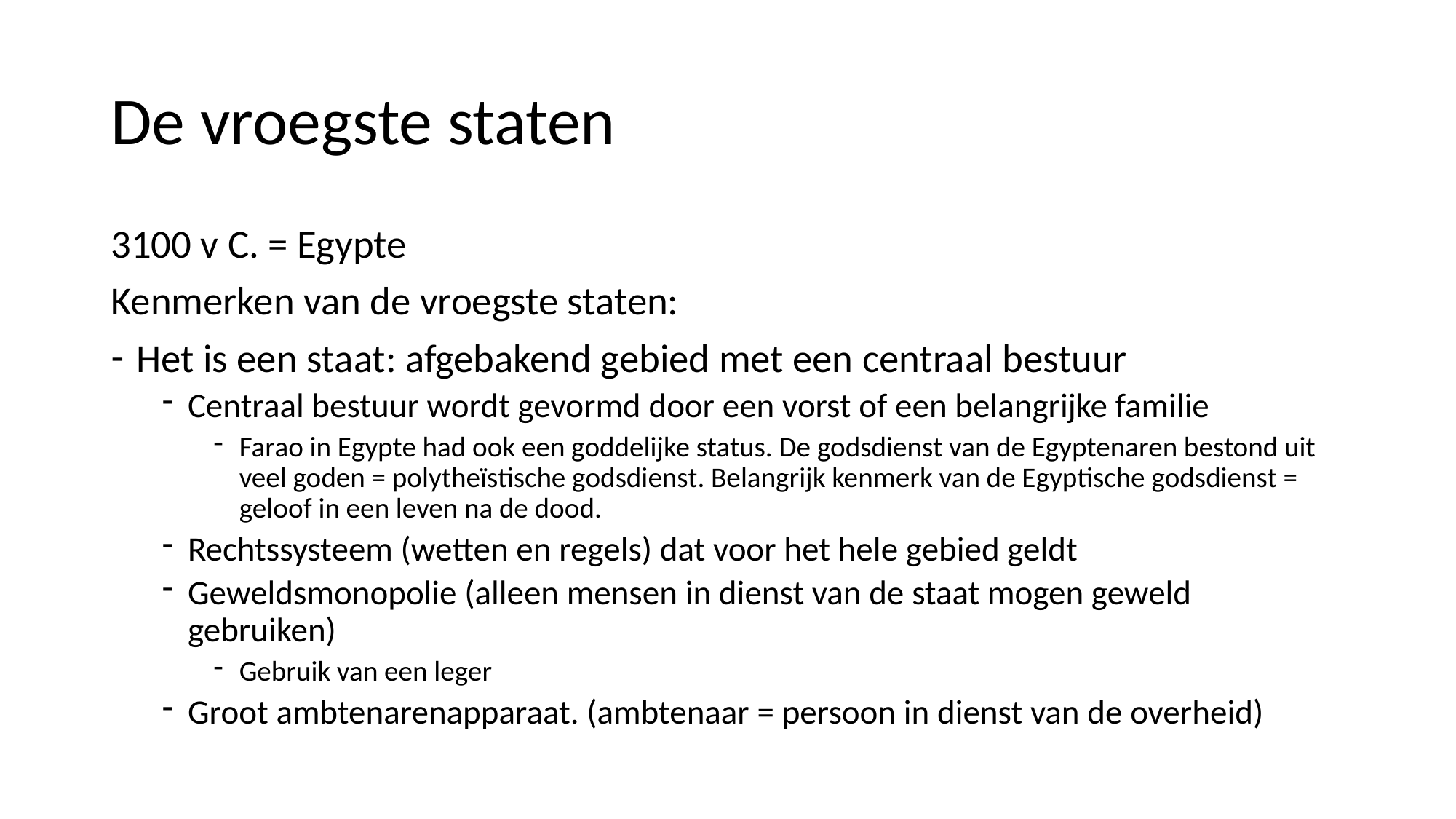

# De vroegste staten
3100 v C. = Egypte
Kenmerken van de vroegste staten:
Het is een staat: afgebakend gebied met een centraal bestuur
Centraal bestuur wordt gevormd door een vorst of een belangrijke familie
Farao in Egypte had ook een goddelijke status. De godsdienst van de Egyptenaren bestond uit veel goden = polytheïstische godsdienst. Belangrijk kenmerk van de Egyptische godsdienst = geloof in een leven na de dood.
Rechtssysteem (wetten en regels) dat voor het hele gebied geldt
Geweldsmonopolie (alleen mensen in dienst van de staat mogen geweld gebruiken)
Gebruik van een leger
Groot ambtenarenapparaat. (ambtenaar = persoon in dienst van de overheid)